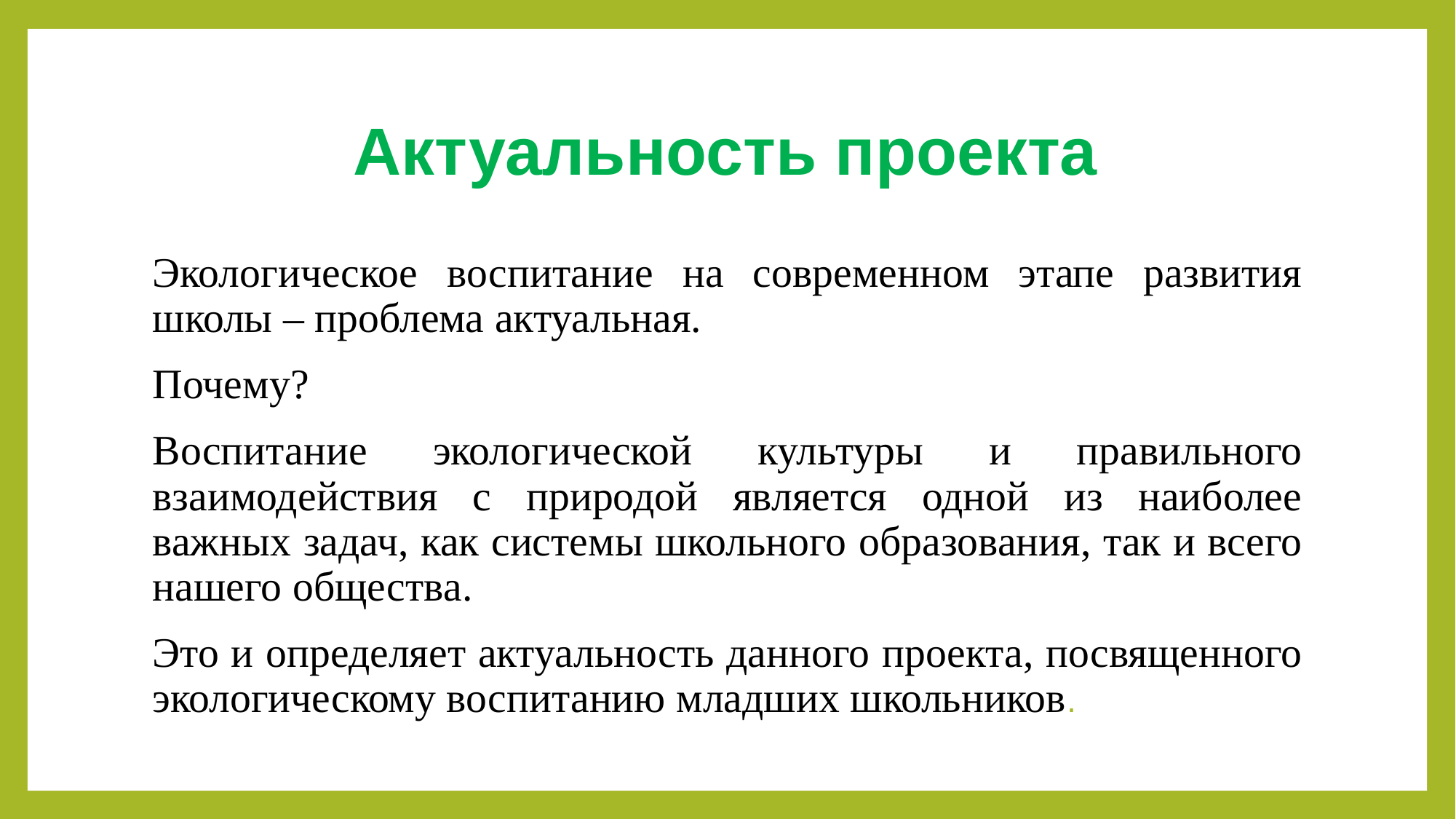

# Актуальность проекта
Экологическое воспитание на современном этапе развития школы – проблема актуальная.
Почему?
Воспитание экологической культуры и правильного взаимодействия с природой является одной из наиболее важных задач, как системы школьного образования, так и всего нашего общества.
Это и определяет актуальность данного проекта, посвященного экологическому воспитанию младших школьников.